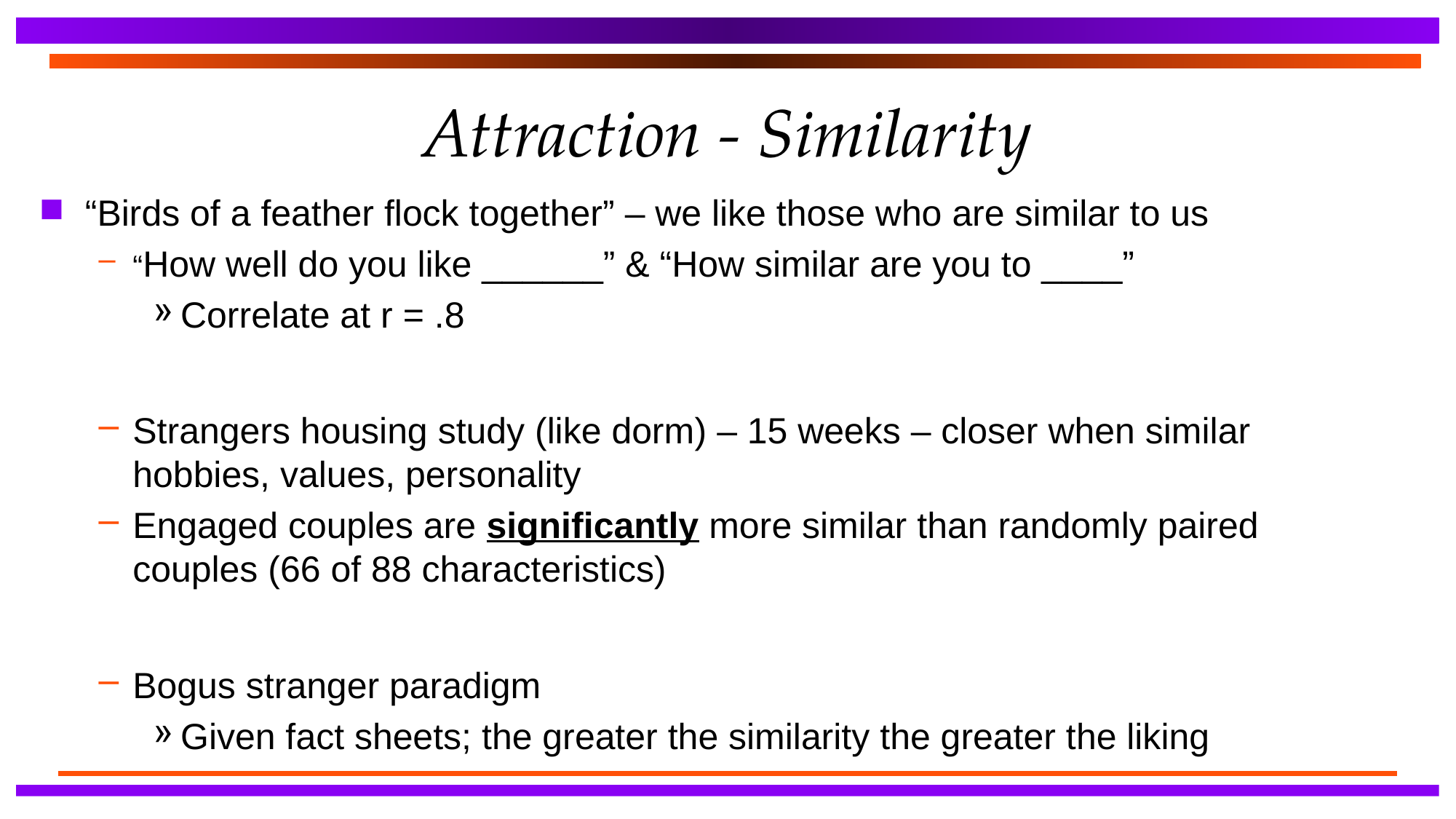

# Attraction - Similarity
“Birds of a feather flock together” – we like those who are similar to us
“How well do you like ______” & “How similar are you to ____”
Correlate at r = .8

Strangers housing study (like dorm) – 15 weeks – closer when similar hobbies, values, personality
Engaged couples are significantly more similar than randomly paired couples (66 of 88 characteristics)

Bogus stranger paradigm
Given fact sheets; the greater the similarity the greater the liking